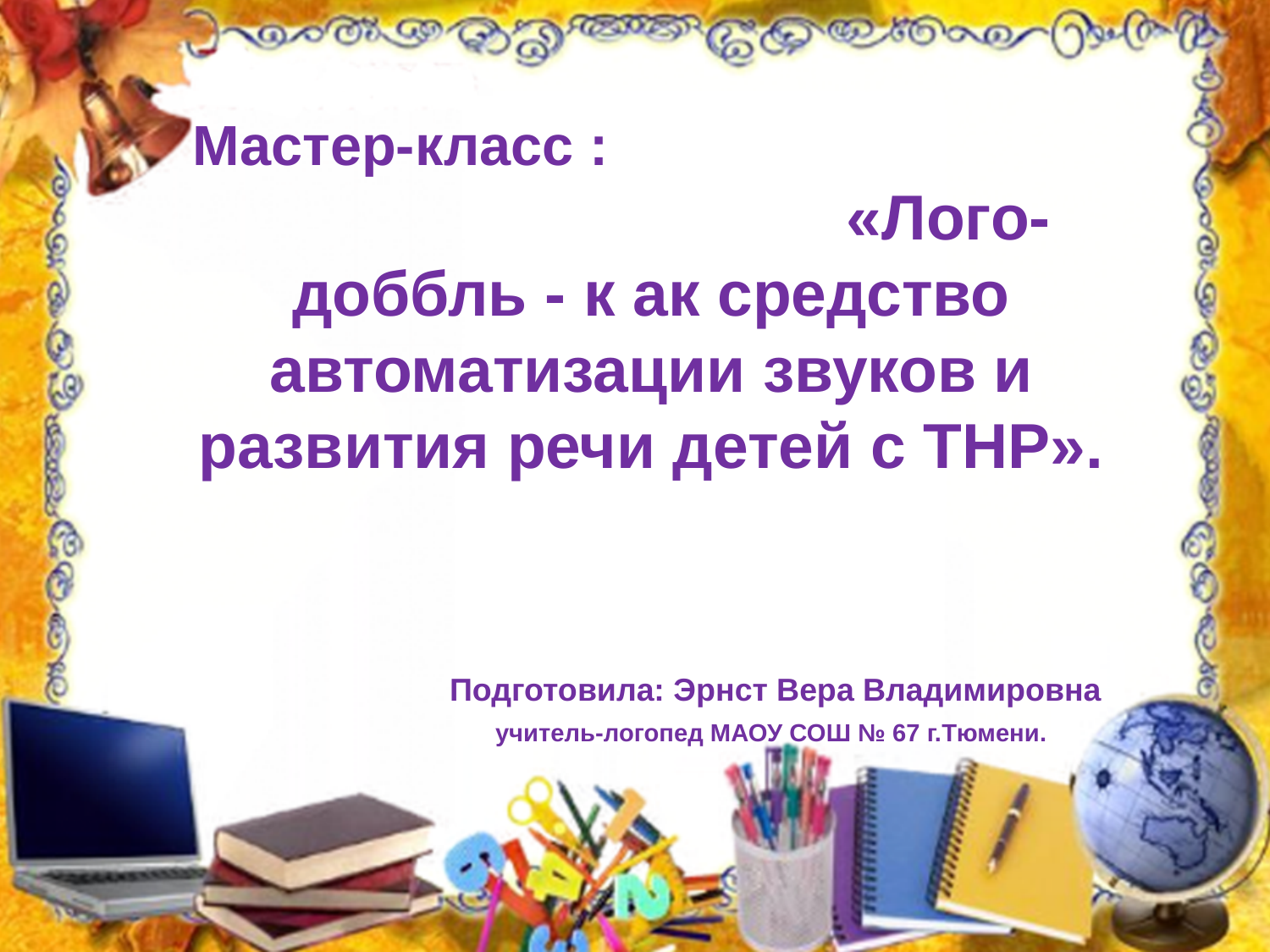

# Мастер-класс :                                                                       «Лого-доббль - к ак средство автоматизации звуков и развития речи детей с ТНР». Подготовила: Эрнст Вера Владимировна учитель-логопед МАОУ СОШ № 67 г.Тюмени.